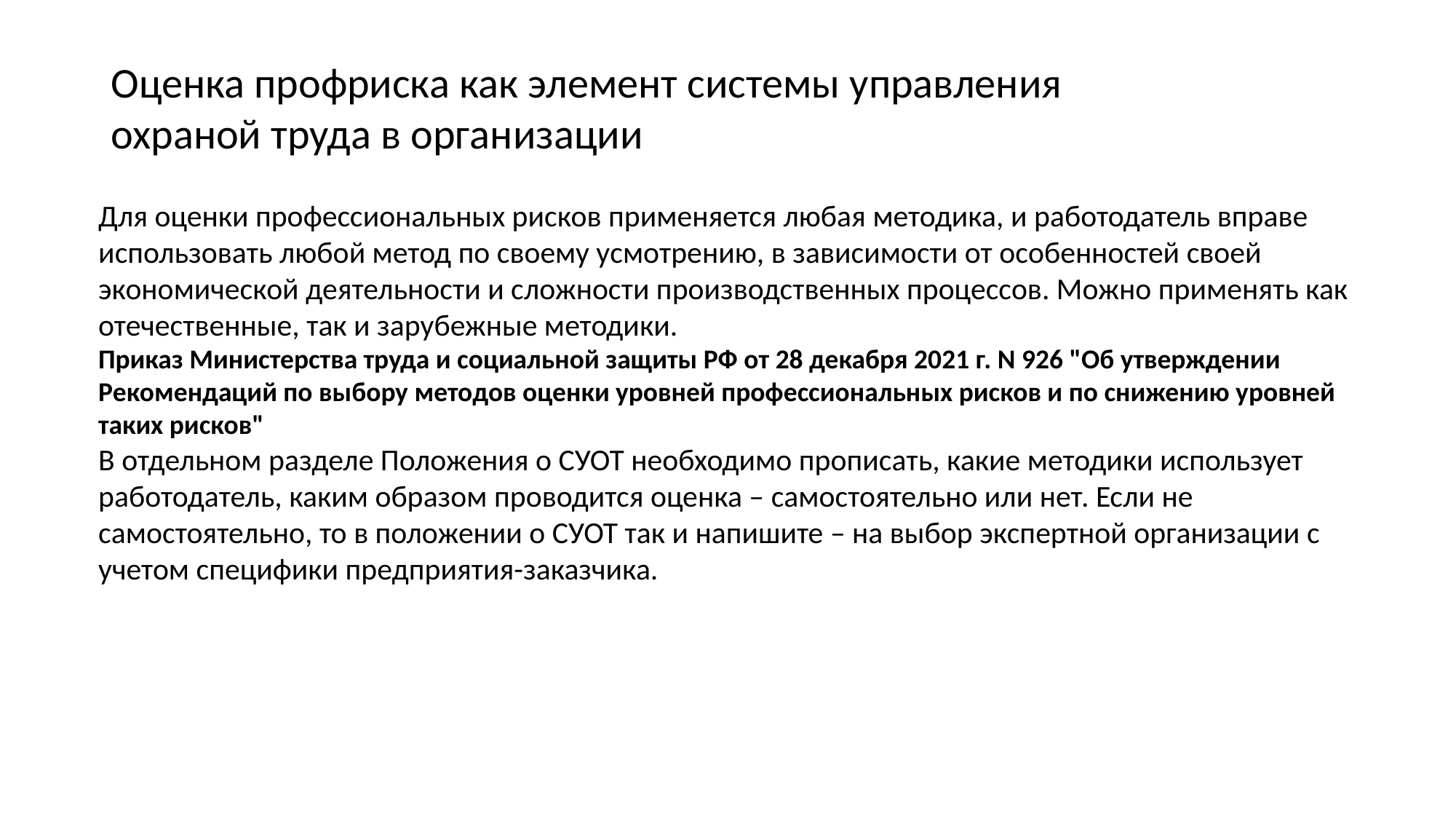

Оценка профриска как элемент системы управления охраной труда в организации

Для оценки профессиональных рисков применяется любая методика, и работодатель вправе использовать любой метод по своему усмотрению, в зависимости от особенностей своей экономической деятельности и сложности производственных процессов. Можно применять как отечественные, так и зарубежные методики.
Приказ Министерства труда и социальной защиты РФ от 28 декабря 2021 г. N 926 "Об утверждении Рекомендаций по выбору методов оценки уровней профессиональных рисков и по снижению уровней таких рисков"
В отдельном разделе Положения о СУОТ необходимо прописать, какие методики использует работодатель, каким образом проводится оценка – самостоятельно или нет. Если не самостоятельно, то в положении о СУОТ так и напишите – на выбор экспертной организации с учетом специфики предприятия-заказчика.